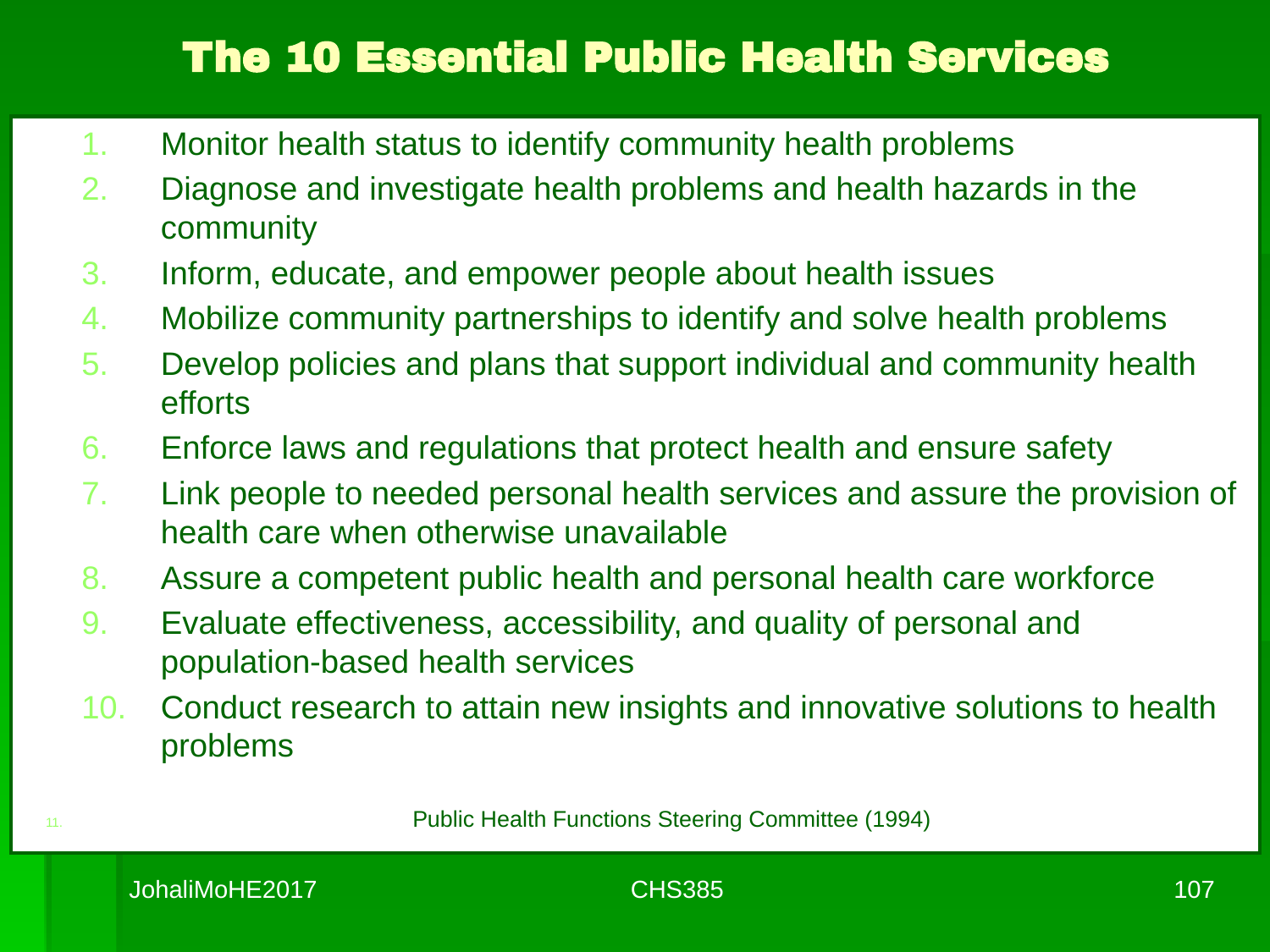

# The 10 Essential Public Health Services
Monitor health status to identify community health problems
Diagnose and investigate health problems and health hazards in the community
Inform, educate, and empower people about health issues
Mobilize community partnerships to identify and solve health problems
Develop policies and plans that support individual and community health efforts
Enforce laws and regulations that protect health and ensure safety
Link people to needed personal health services and assure the provision of health care when otherwise unavailable
Assure a competent public health and personal health care workforce
Evaluate effectiveness, accessibility, and quality of personal and population-based health services
Conduct research to attain new insights and innovative solutions to health problems

  Public Health Functions Steering Committee (1994)
JohaliMoHE2017
CHS385
107